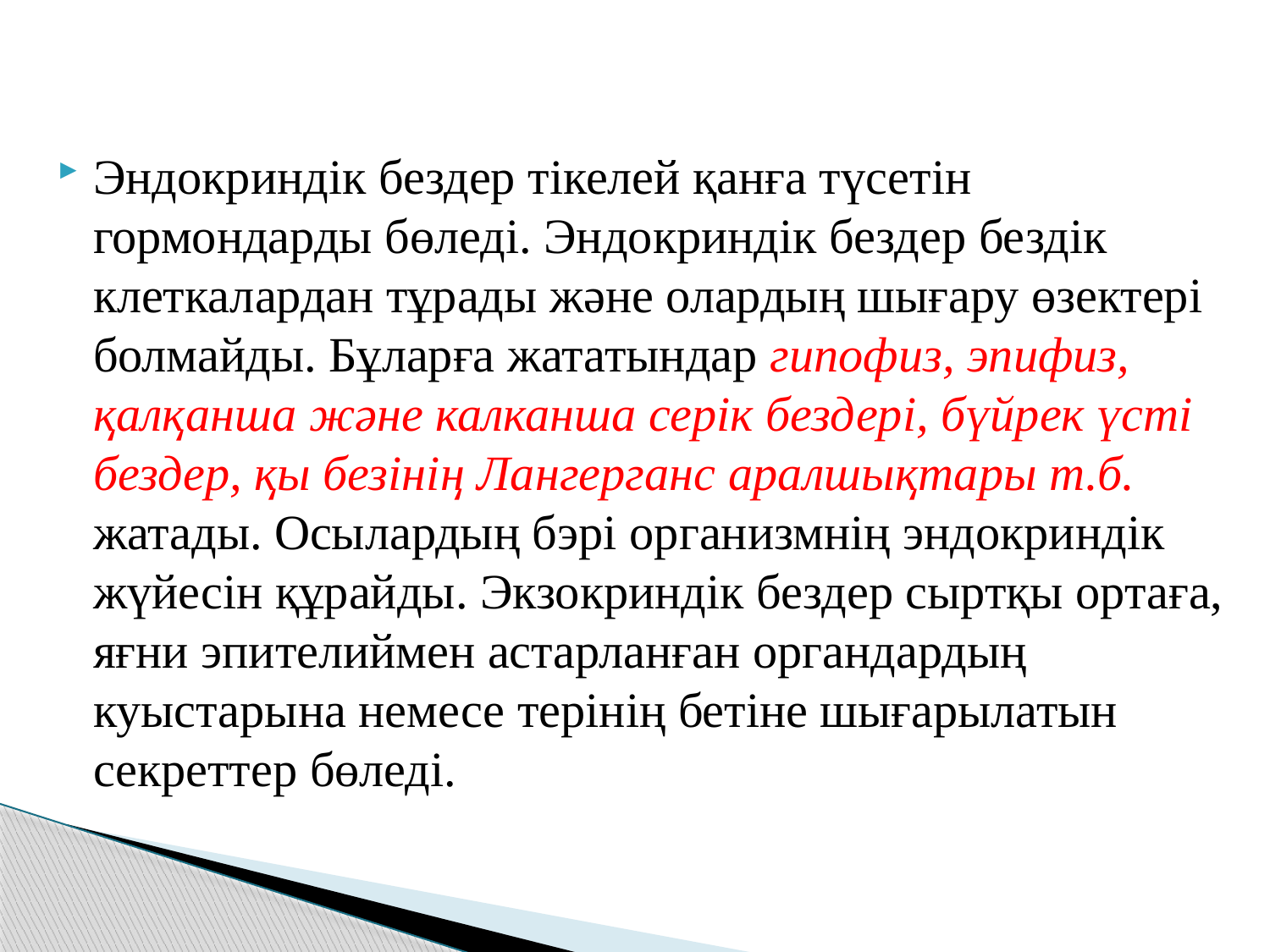

Эндокриндік бездер тікелей қанға түсетін гормондарды бөледі. Эндокриндік бездер бездік клеткалардан тұрады және олардың шығару өзектері болмайды. Бұларға жататындар гипофиз, эпифиз, қалқанша және калканша серік бездері, бүйрек үсті бездер, қы безінің Лангерганс аралшықтары т.б. жатады. Осылардың бэрі организмнің эндокриндік жүйесін құрайды. Экзокриндік бездер сыртқы ортаға, яғни эпителиймен астарланған органдардың куыстарына немесе терінің бетіне шығарылатын секреттер бөледі.